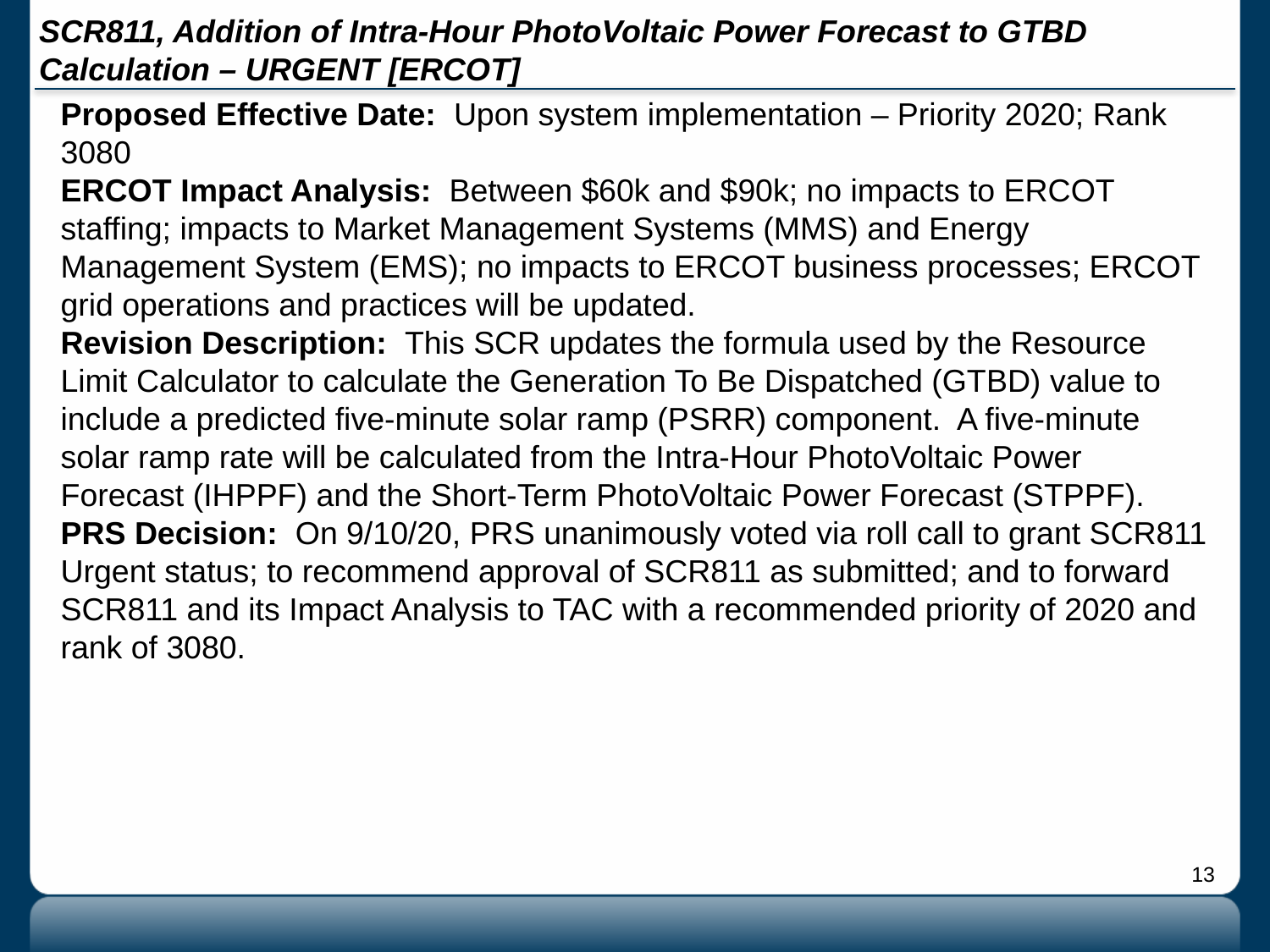

# SCR811, Addition of Intra-Hour PhotoVoltaic Power Forecast to GTBD Calculation – URGENT [ERCOT]
Proposed Effective Date:  Upon system implementation – Priority 2020; Rank 3080
ERCOT Impact Analysis:  Between $60k and $90k; no impacts to ERCOT staffing; impacts to Market Management Systems (MMS) and Energy Management System (EMS); no impacts to ERCOT business processes; ERCOT grid operations and practices will be updated.
Revision Description:  This SCR updates the formula used by the Resource Limit Calculator to calculate the Generation To Be Dispatched (GTBD) value to include a predicted five-minute solar ramp (PSRR) component.  A five-minute solar ramp rate will be calculated from the Intra-Hour PhotoVoltaic Power Forecast (IHPPF) and the Short-Term PhotoVoltaic Power Forecast (STPPF).
PRS Decision:  On 9/10/20, PRS unanimously voted via roll call to grant SCR811 Urgent status; to recommend approval of SCR811 as submitted; and to forward SCR811 and its Impact Analysis to TAC with a recommended priority of 2020 and rank of 3080.